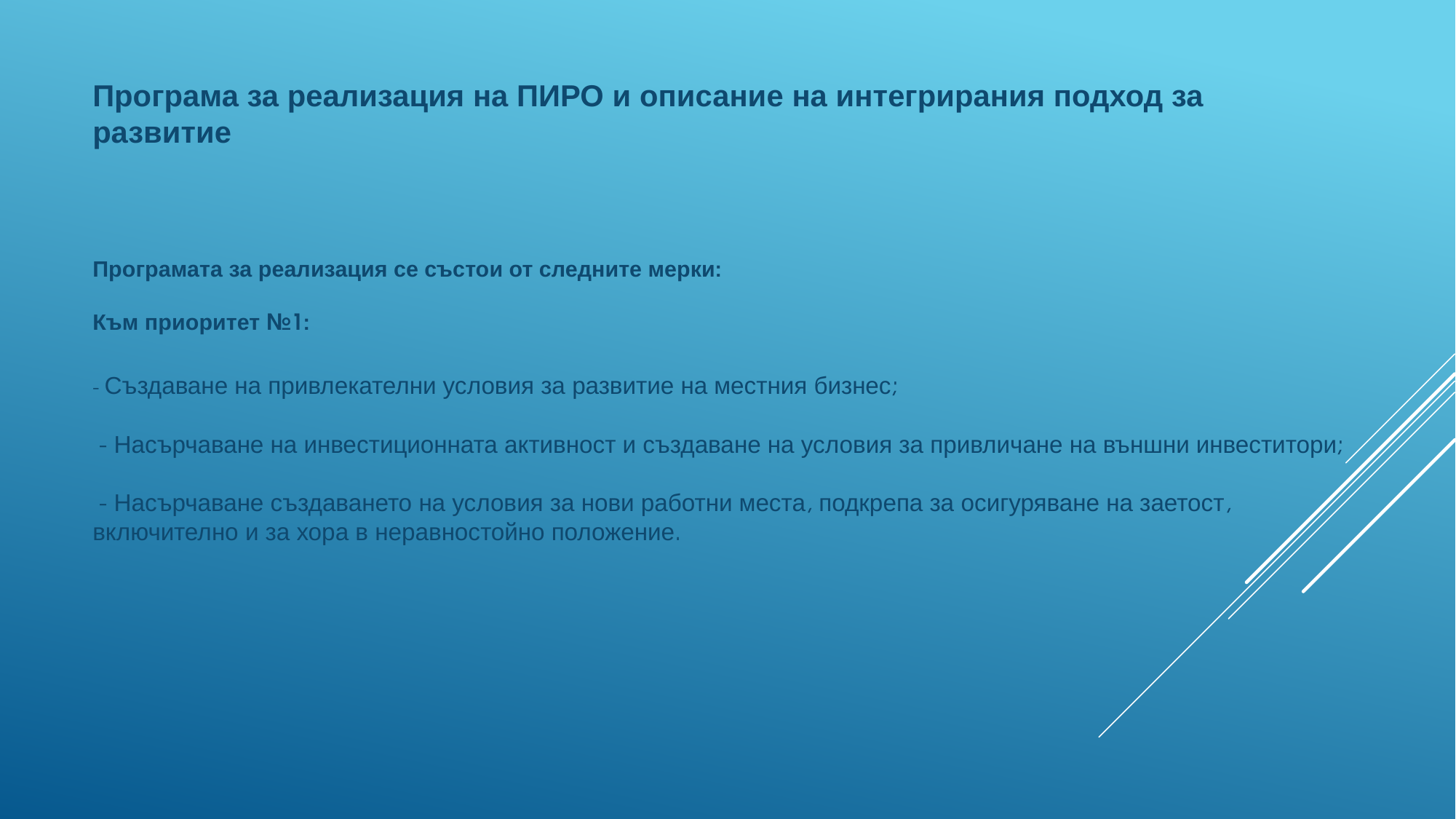

Програма за реализация на ПИРО и описание на интегрирания подход за развитие
# Програмата за реализация се състои от следните мерки: Към приоритет №1: - Създаване на привлекателни условия за развитие на местния бизнес; - Насърчаване на инвестиционната активност и създаване на условия за привличане на външни инвеститори; - Насърчаване създаването на условия за нови работни места, подкрепа за осигуряване на заетост, включително и за хора в неравностойно положение.